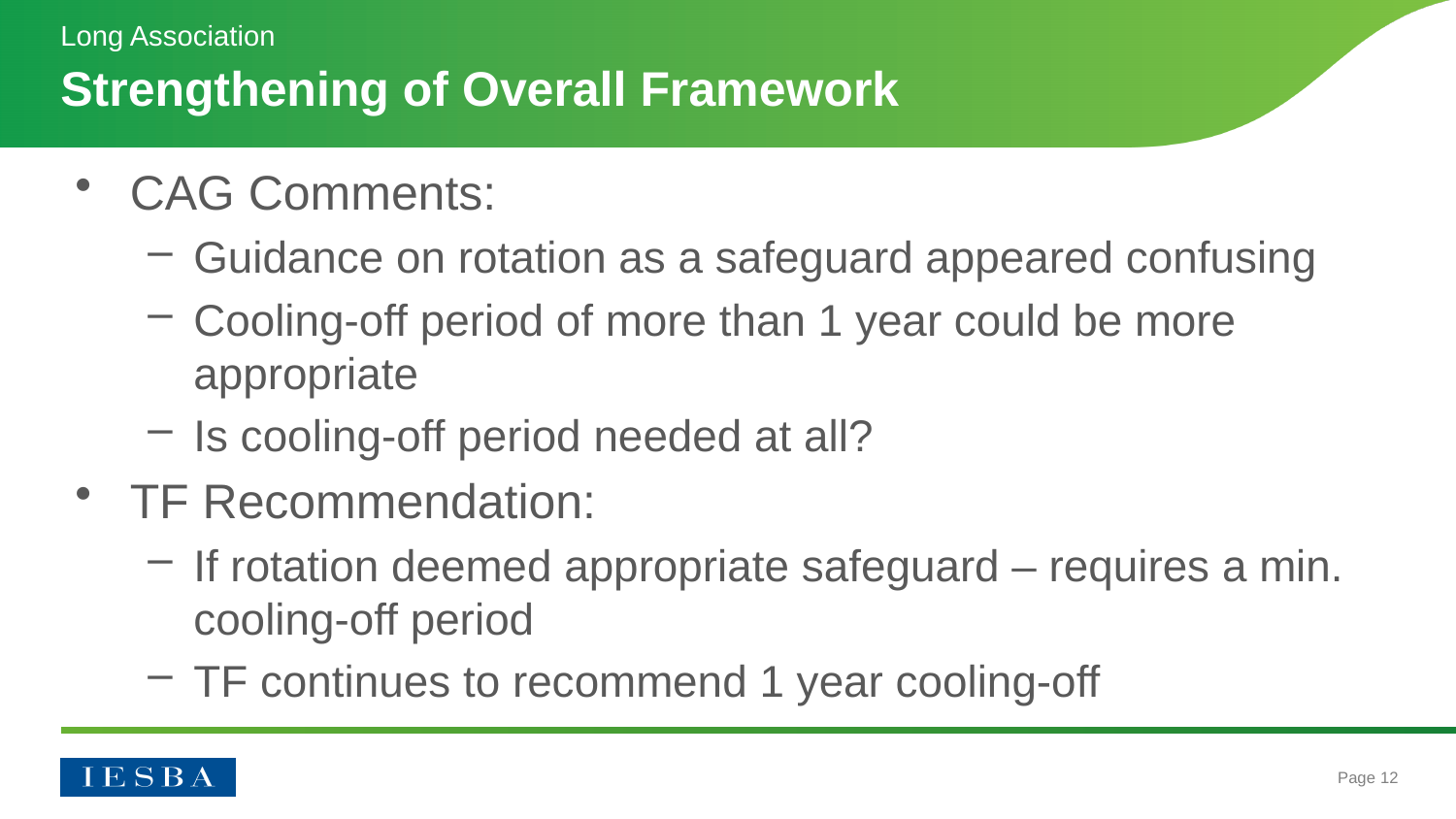

Long Association
# Strengthening of Overall Framework
CAG Comments:
Guidance on rotation as a safeguard appeared confusing
Cooling-off period of more than 1 year could be more appropriate
Is cooling-off period needed at all?
TF Recommendation:
If rotation deemed appropriate safeguard – requires a min. cooling-off period
TF continues to recommend 1 year cooling-off